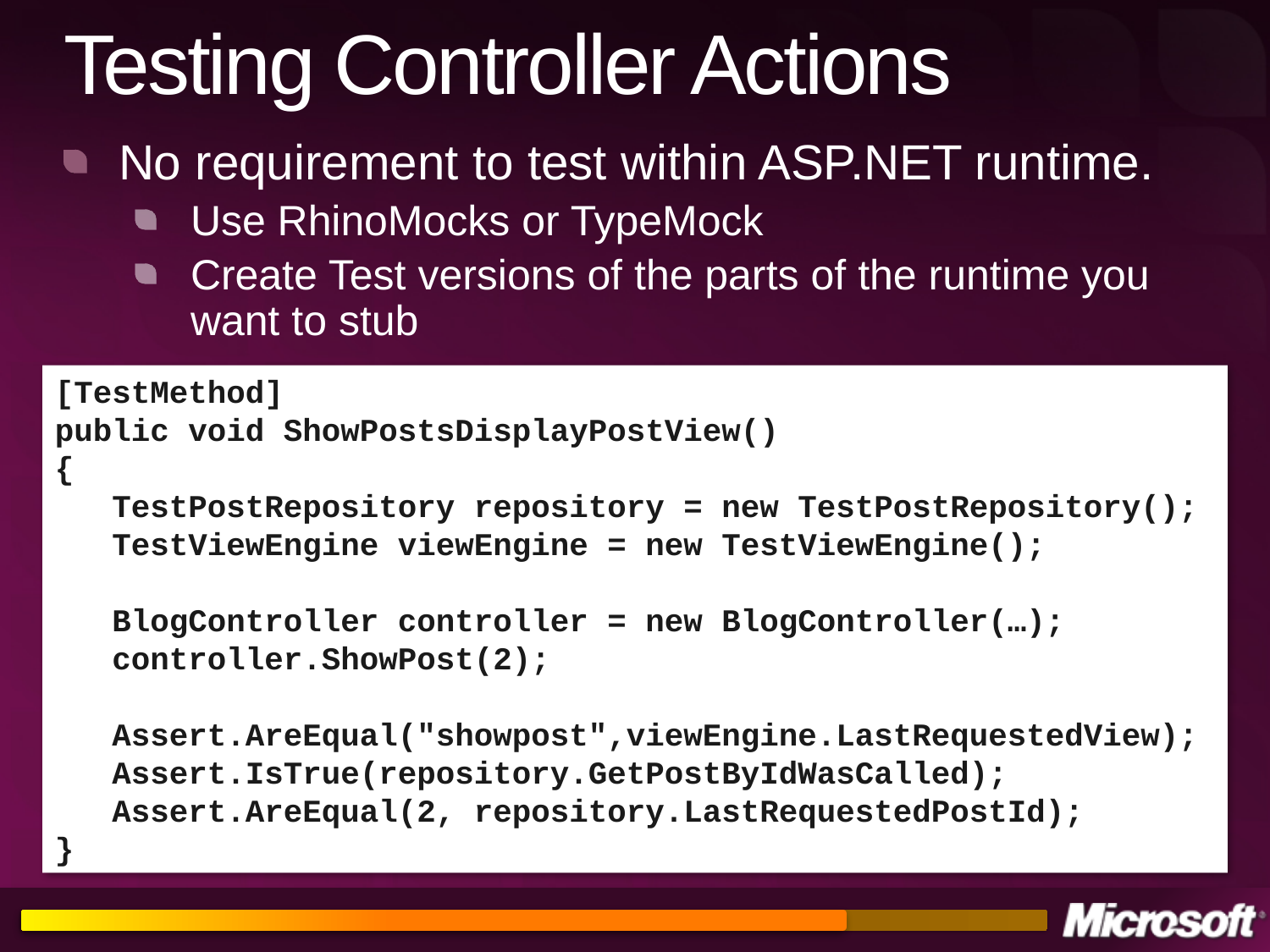

# Testing Controller Actions
No requirement to test within ASP.NET runtime.
Use RhinoMocks or TypeMock
Create Test versions of the parts of the runtime you want to stub

[TestMethod]
public void ShowPostsDisplayPostView()
{
   TestPostRepository repository = new TestPostRepository();
   TestViewEngine viewEngine = new TestViewEngine();

   BlogController controller = new BlogController(…);
   controller.ShowPost(2);

   Assert.AreEqual("showpost",viewEngine.LastRequestedView);
   Assert.IsTrue(repository.GetPostByIdWasCalled);
   Assert.AreEqual(2, repository.LastRequestedPostId);
}